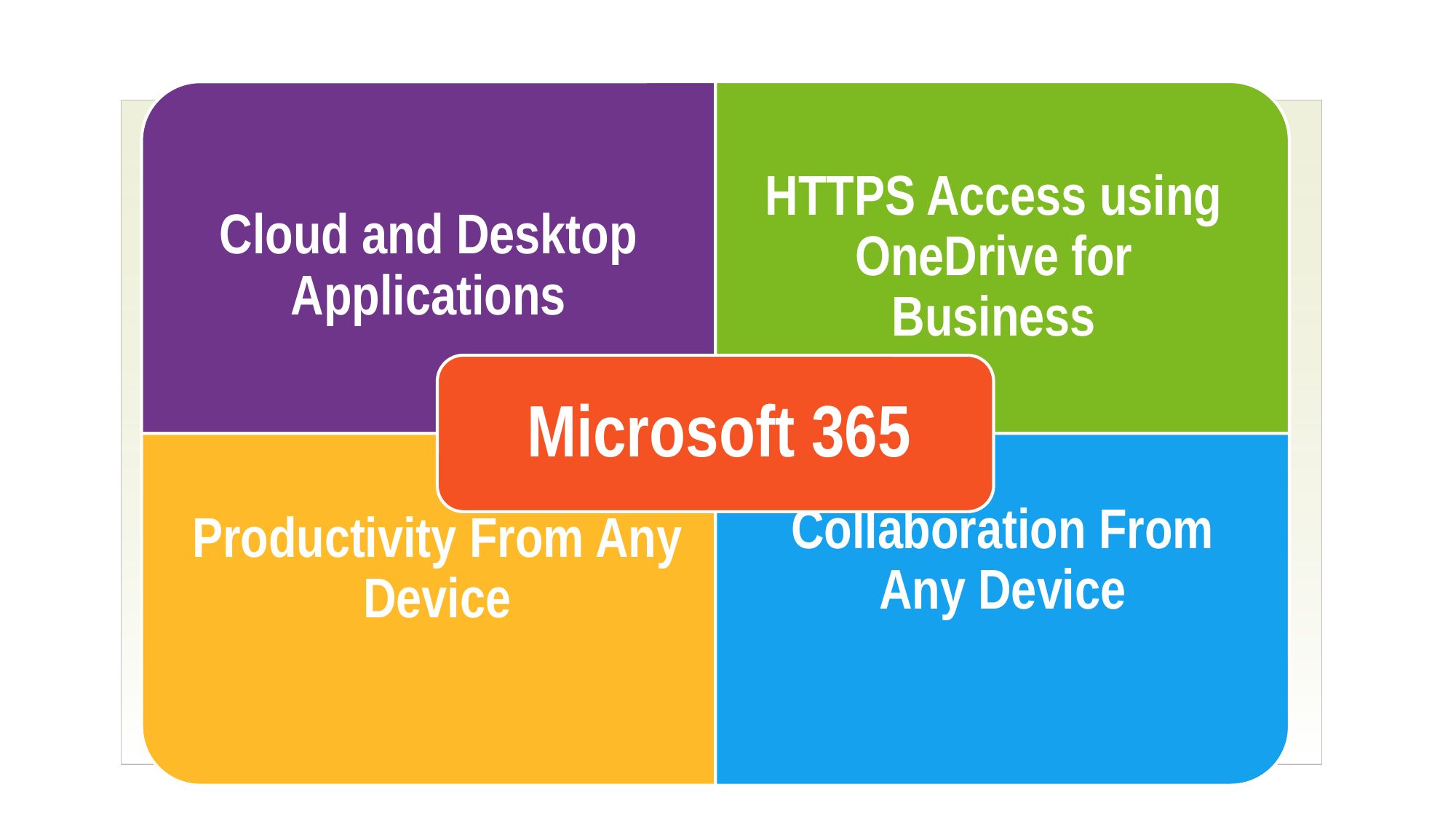

Cloud and Desktop Applications
HTTPS Access using OneDrive for Business
Productivity From Any Device

Collaboration From Any Device

Microsoft 365